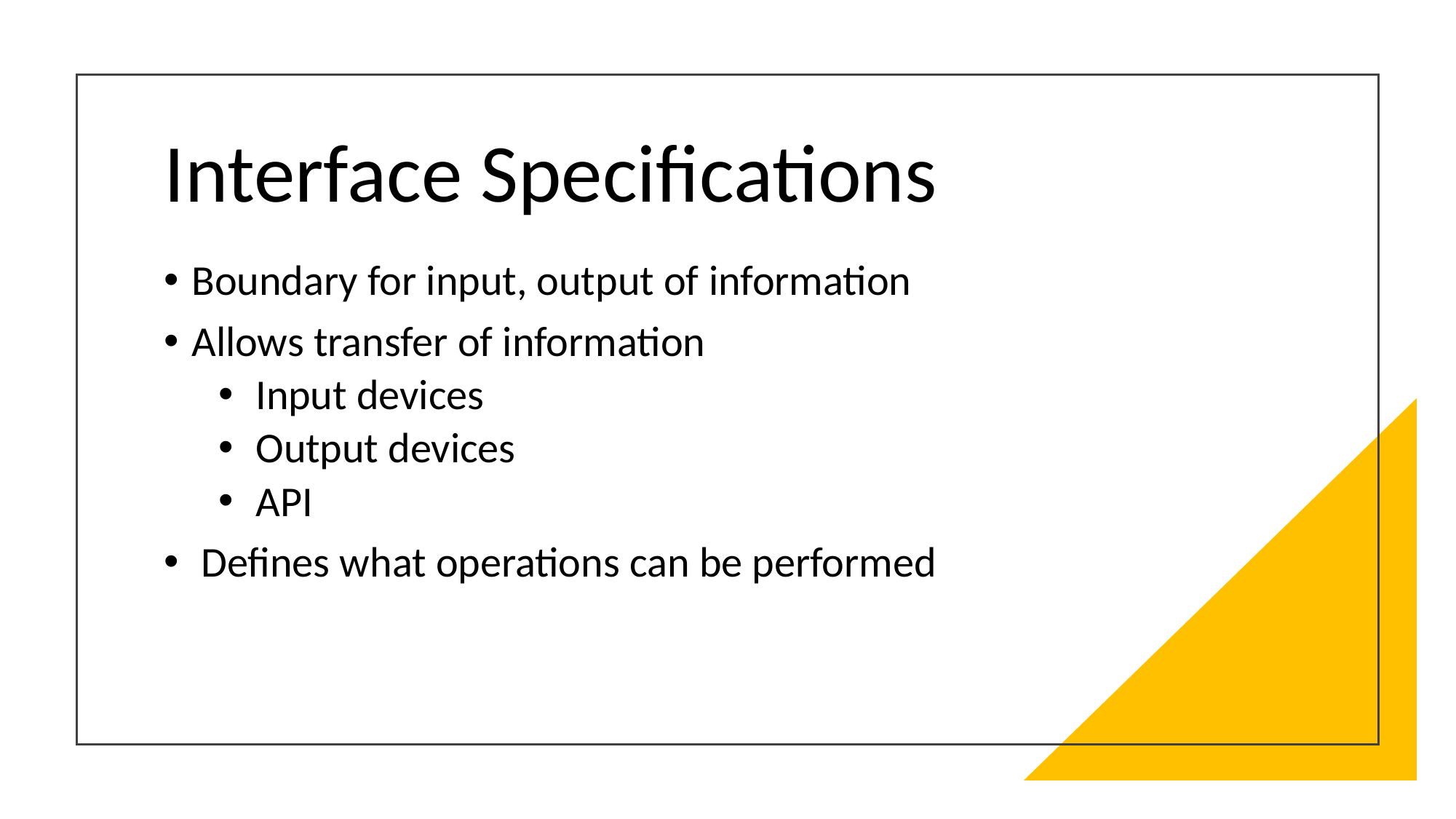

# Interface Specifications
Boundary for input, output of information
Allows transfer of information
 Input devices
 Output devices
 API
 Defines what operations can be performed